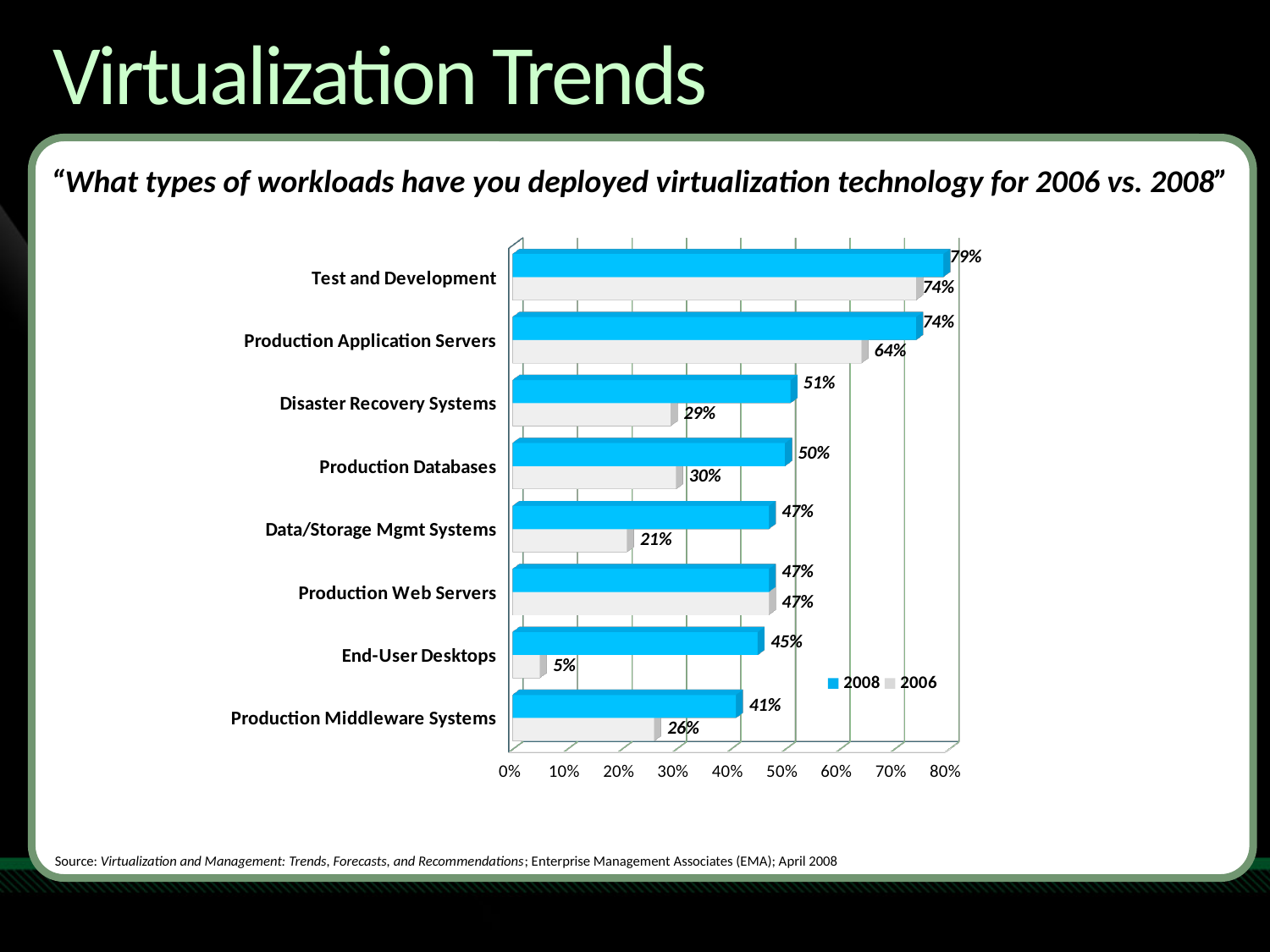

# Virtualization Trends

| “What types of workloads have you deployed virtualization technology for 2006 vs. 2008” |
| --- |

[unsupported chart]

Source: Virtualization and Management: Trends, Forecasts, and Recommendations; Enterprise Management Associates (EMA); April 2008